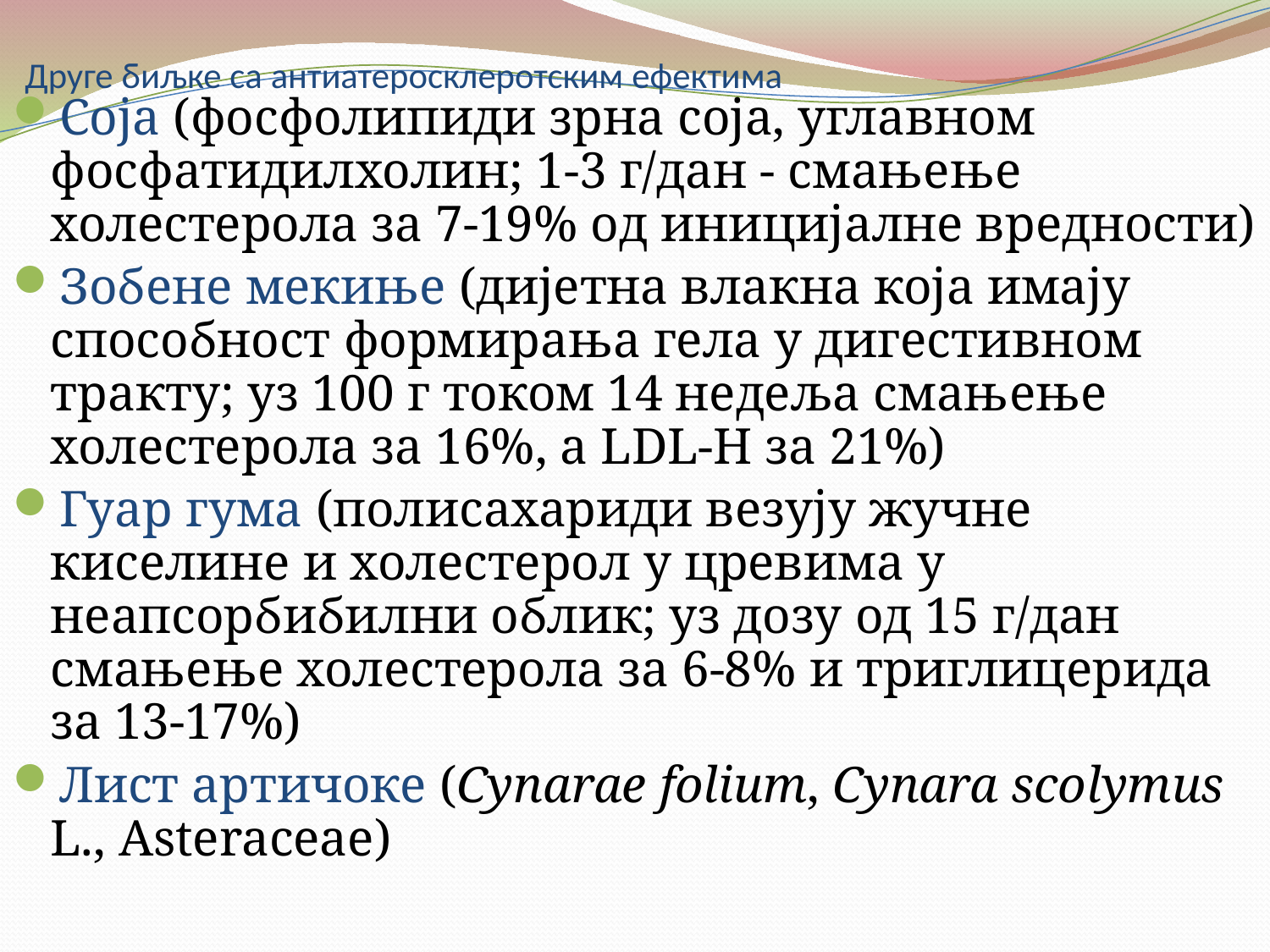

# Друге биљке са антиатеросклеротским ефектима
Соја (фосфолипиди зрна соја, углавном фосфатидилхолин; 1-3 г/дан - смањење холестерола за 7-19% од иницијалне вредности)
Зобене мекиње (дијетна влакна која имају способност формирања гела у дигестивном тракту; уз 100 г током 14 недеља смањење холестерола за 16%, а LDL-H за 21%)
Гуар гума (полисахариди везују жучне киселине и холестерол у цревима у неапсорбибилни облик; уз дозу од 15 г/дан смањење холестерола за 6-8% и триглицерида за 13-17%)
Лист артичоке (Cynarae folium, Cynara scolymus L., Asteraceae)